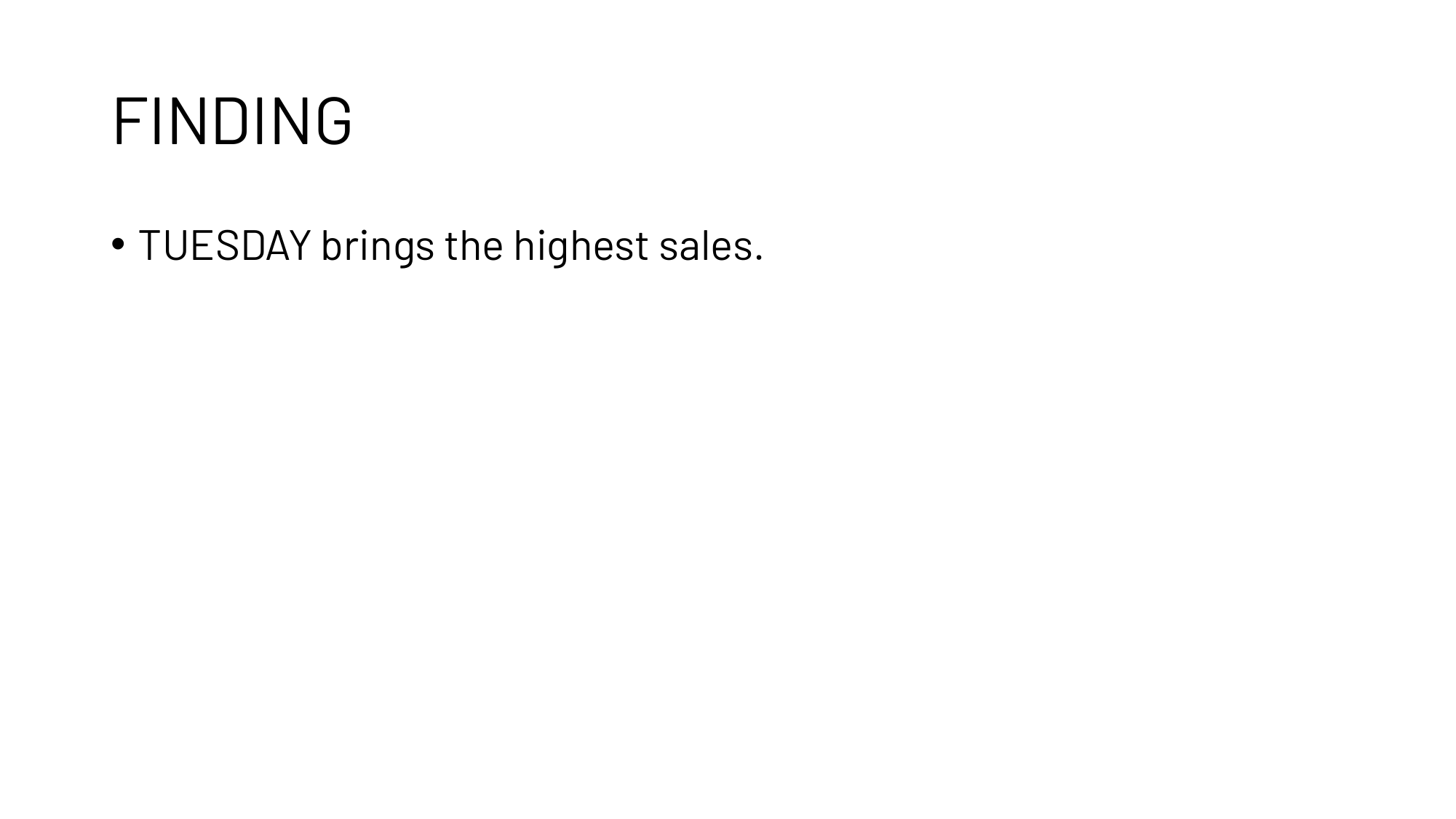

# FINDING
TUESDAY brings the highest sales.